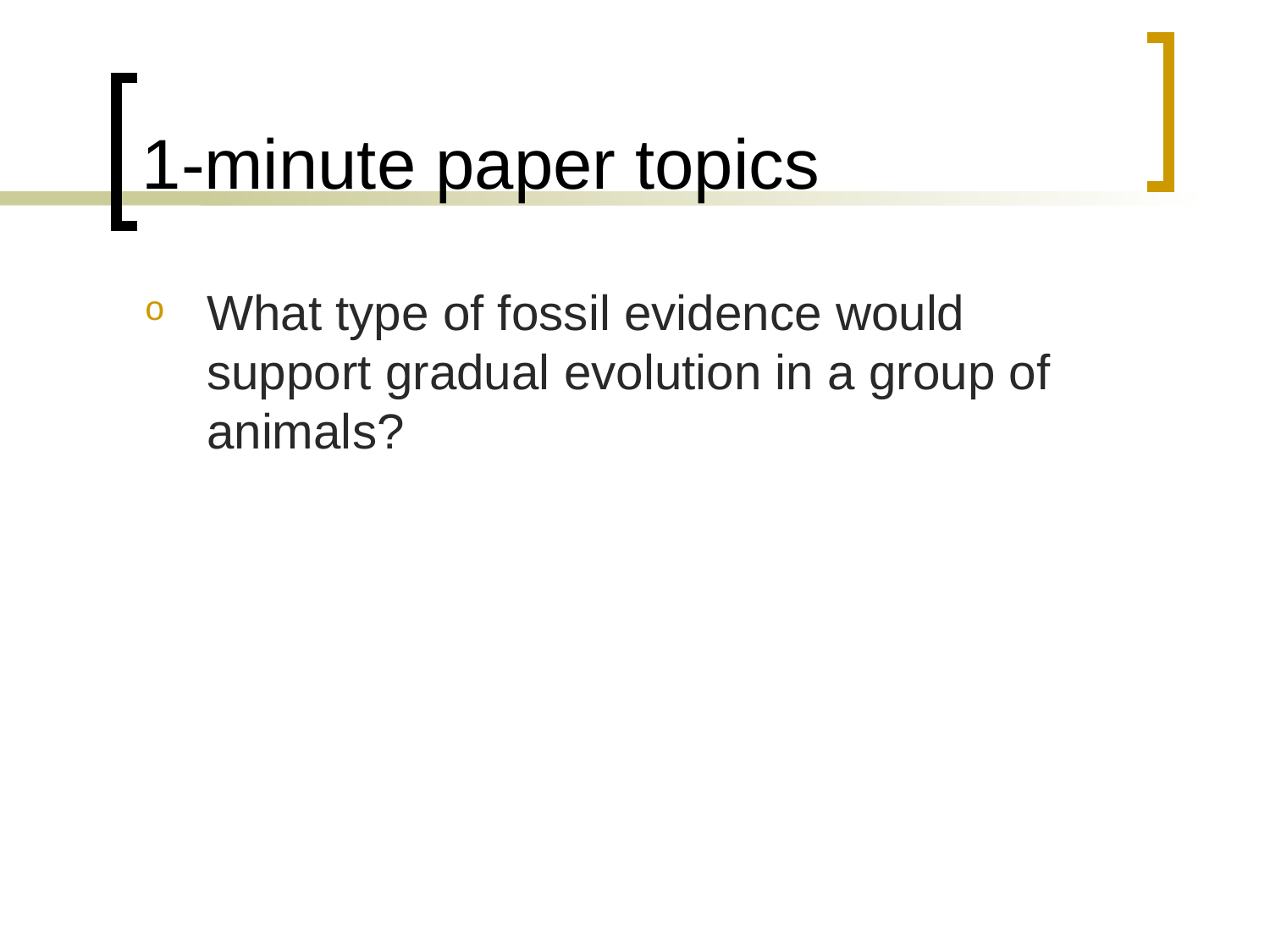

# 1-minute paper topics
What type of fossil evidence would support gradual evolution in a group of animals?